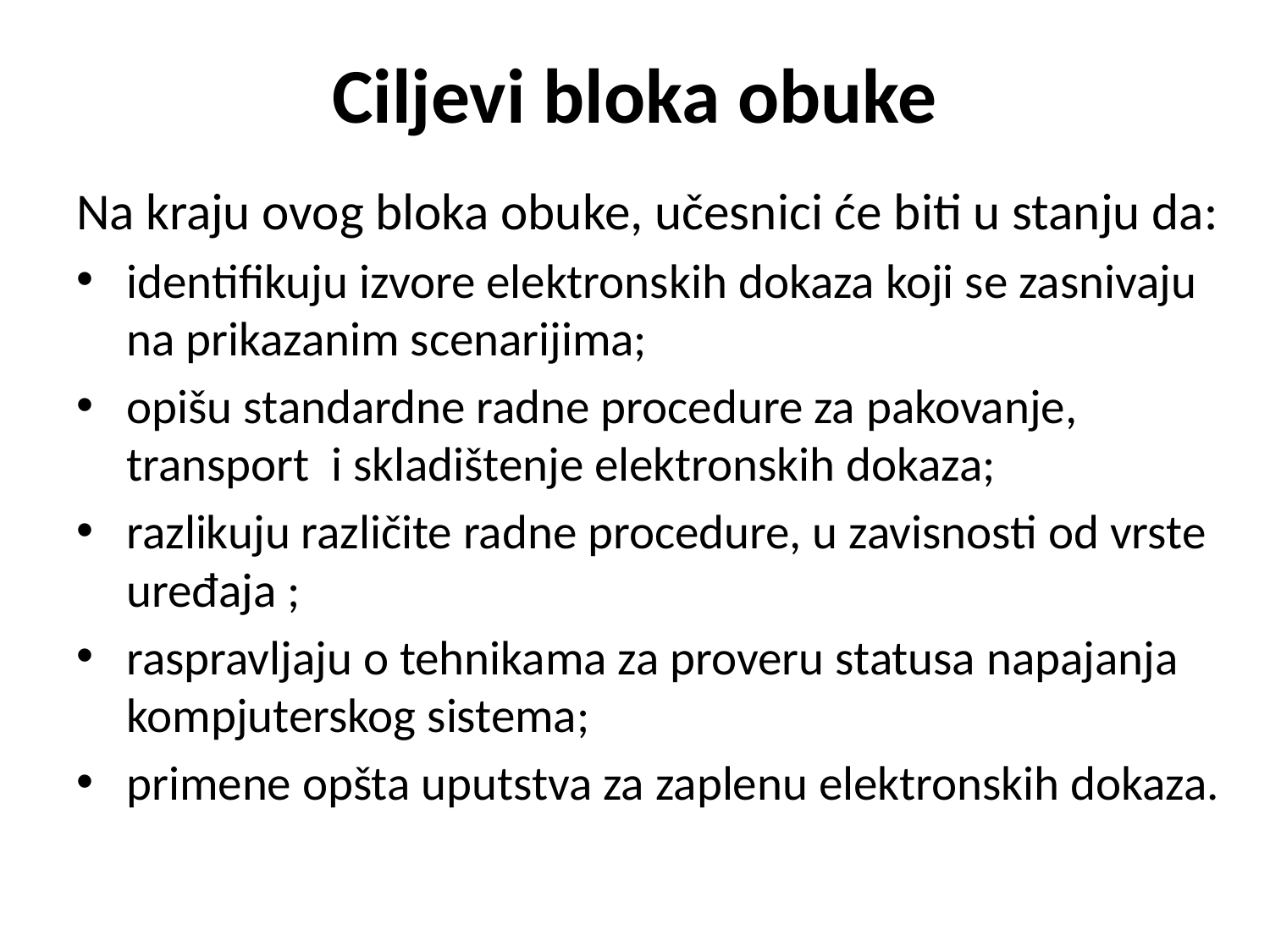

# Ciljevi bloka obuke
Na kraju ovog bloka obuke, učesnici će biti u stanju da:
identifikuju izvore elektronskih dokaza koji se zasnivaju na prikazanim scenarijima;
opišu standardne radne procedure za pakovanje,  transport  i skladištenje elektronskih dokaza;
razlikuju različite radne procedure, u zavisnosti od vrste uređaja ;
raspravljaju o tehnikama za proveru statusa napajanja kompjuterskog sistema;
primene opšta uputstva za zaplenu elektronskih dokaza.